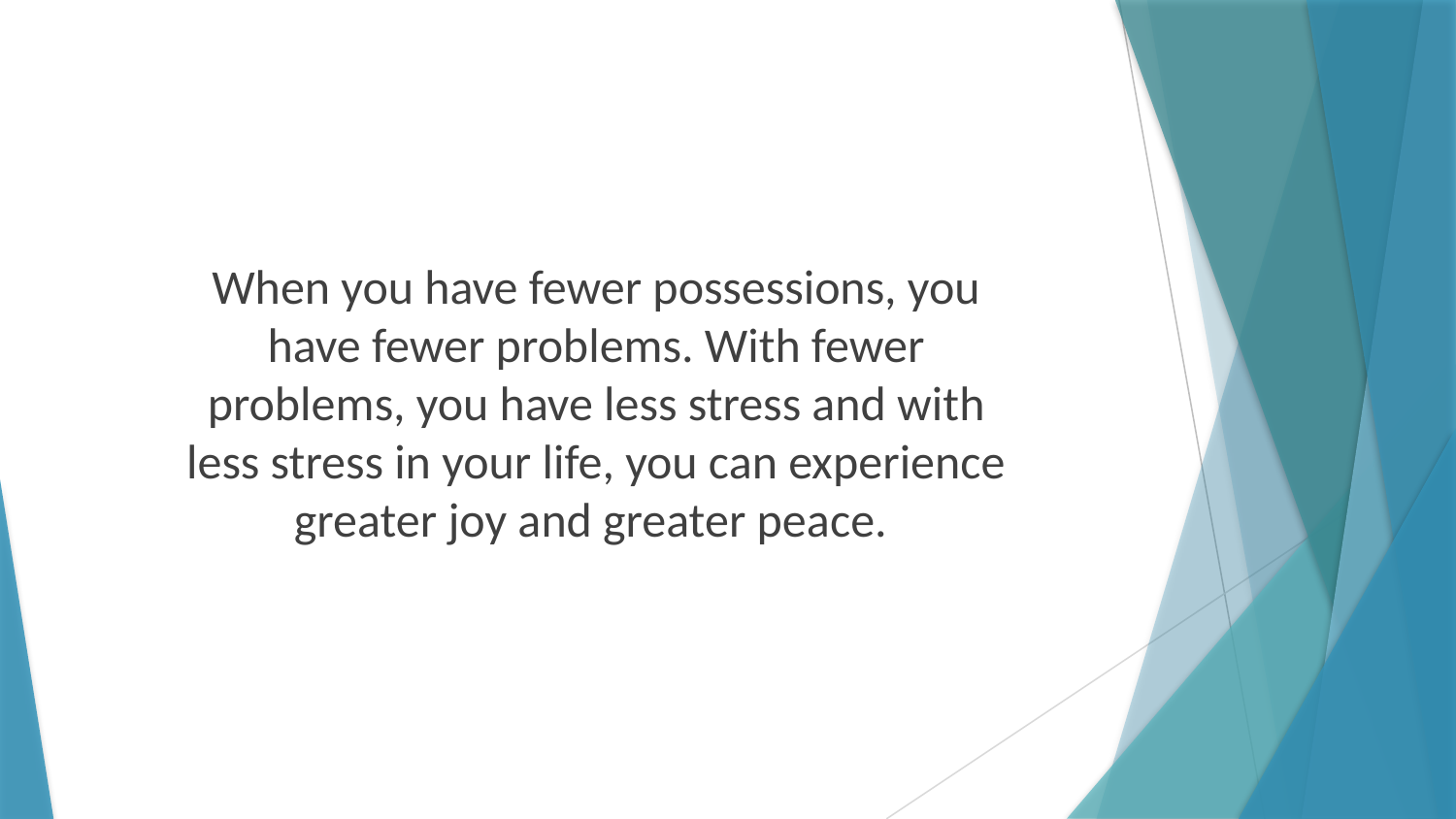

When you have fewer possessions, you have fewer problems. With fewer problems, you have less stress and with less stress in your life, you can experience greater joy and greater peace.